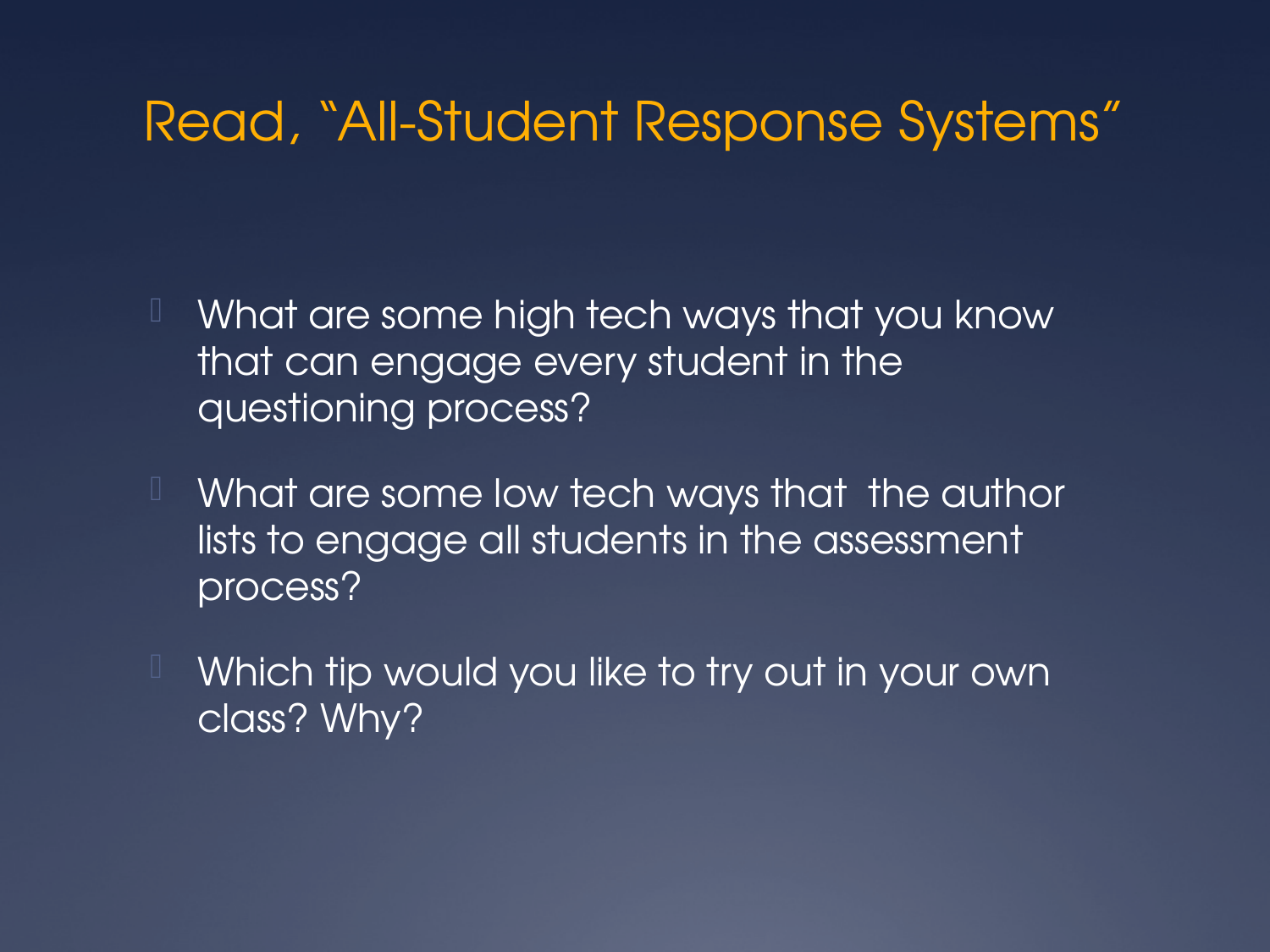

# Read, “All-Student Response Systems”
What are some high tech ways that you know that can engage every student in the questioning process?
What are some low tech ways that  the author lists to engage all students in the assessment process?
Which tip would you like to try out in your own class? Why?